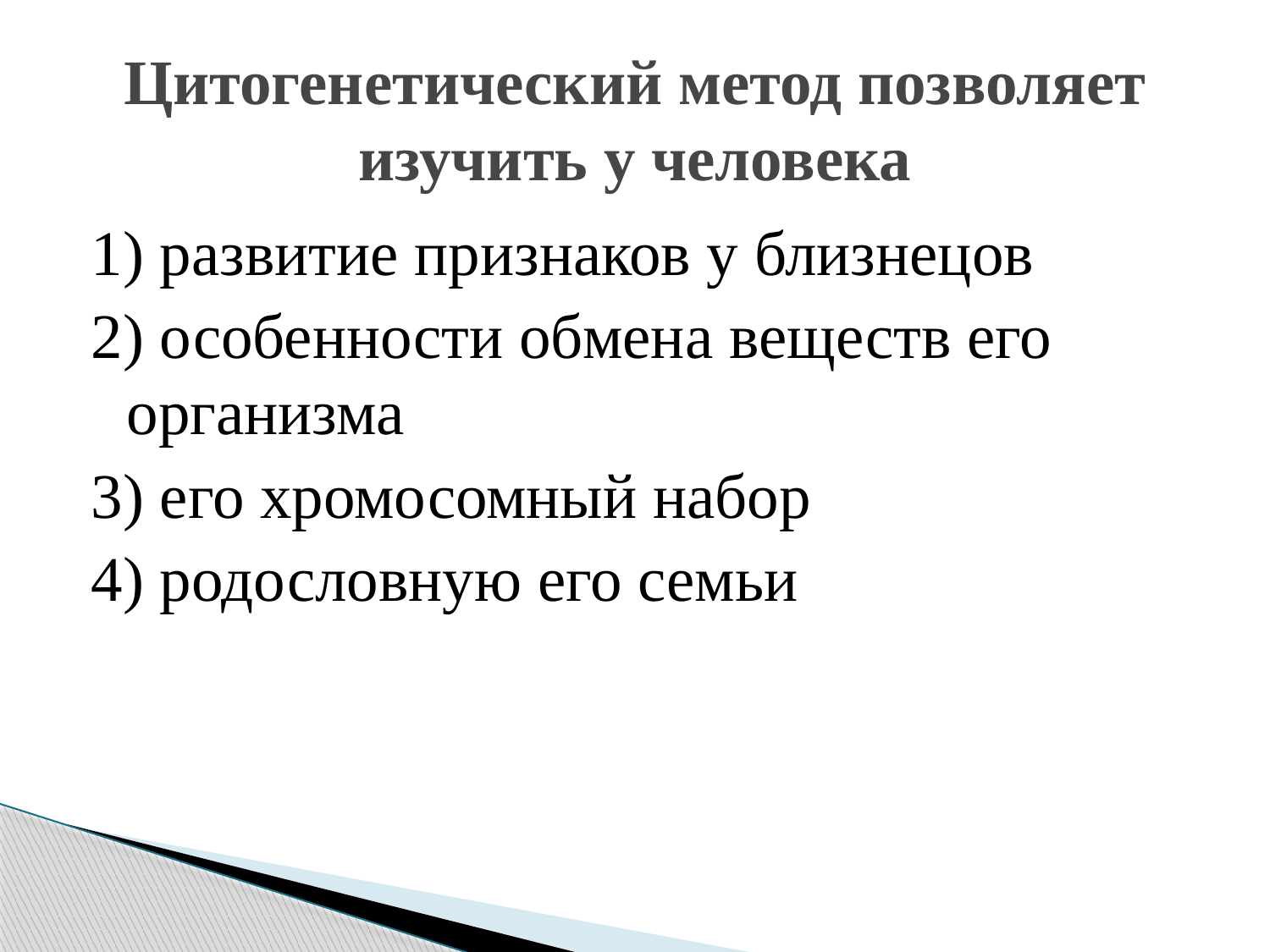

# Цитогенетический метод позволяет изучить у человека
1) развитие признаков у близнецов
2) особенности обмена веществ его организма
3) его хромосомный набор
4) родословную его семьи